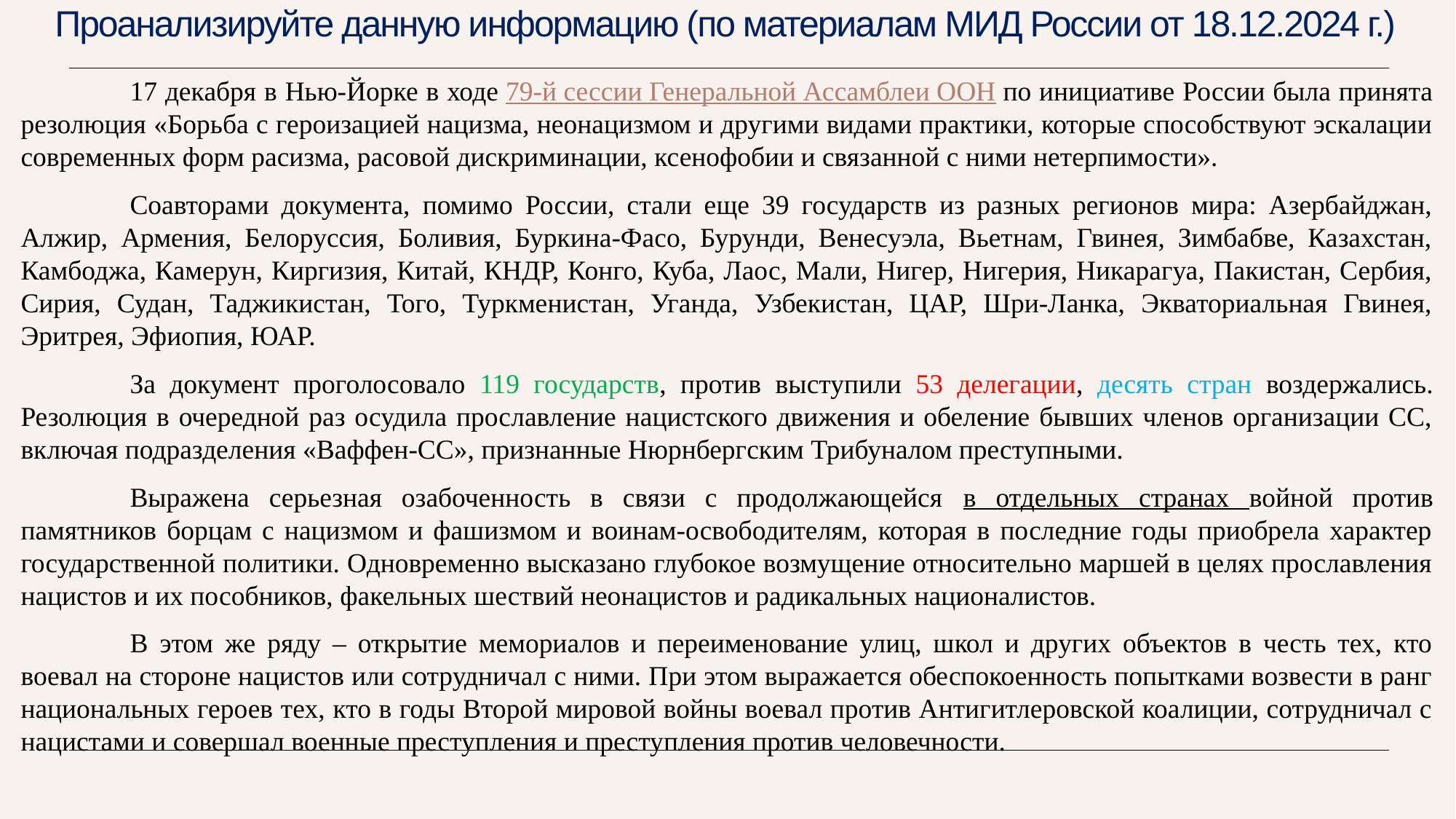

# Проанализируйте данную информацию (по материалам МИД России от 18.12.2024 г.)
	17 декабря в Нью-Йорке в ходе 79-й сессии Генеральной Ассамблеи ООН по инициативе России была принята резолюция «Борьба с героизацией нацизма, неонацизмом и другими видами практики, которые способствуют эскалации современных форм расизма, расовой дискриминации, ксенофобии и связанной с ними нетерпимости».
	Соавторами документа, помимо России, стали еще 39 государств из разных регионов мира: Азербайджан, Алжир, Армения, Белоруссия, Боливия, Буркина-Фасо, Бурунди, Венесуэла, Вьетнам, Гвинея, Зимбабве, Казахстан, Камбоджа, Камерун, Киргизия, Китай, КНДР, Конго, Куба, Лаос, Мали, Нигер, Нигерия, Никарагуа, Пакистан, Сербия, Сирия, Судан, Таджикистан, Того, Туркменистан, Уганда, Узбекистан, ЦАР, Шри-Ланка, Экваториальная Гвинея, Эритрея, Эфиопия, ЮАР.
	За документ проголосовало 119 государств, против выступили 53 делегации, десять стран воздержались. Резолюция в очередной раз осудила прославление нацистского движения и обеление бывших членов организации СС, включая подразделения «Ваффен-СС», признанные Нюрнбергским Трибуналом преступными.
	Выражена серьезная озабоченность в связи с продолжающейся в отдельных странах войной против памятников борцам с нацизмом и фашизмом и воинам-освободителям, которая в последние годы приобрела характер государственной политики. Одновременно высказано глубокое возмущение относительно маршей в целях прославления нацистов и их пособников, факельных шествий неонацистов и радикальных националистов.
	В этом же ряду – открытие мемориалов и переименование улиц, школ и других объектов в честь тех, кто воевал на стороне нацистов или сотрудничал с ними. При этом выражается обеспокоенность попытками возвести в ранг национальных героев тех, кто в годы Второй мировой войны воевал против Антигитлеровской коалиции, сотрудничал с нацистами и совершал военные преступления и преступления против человечности.